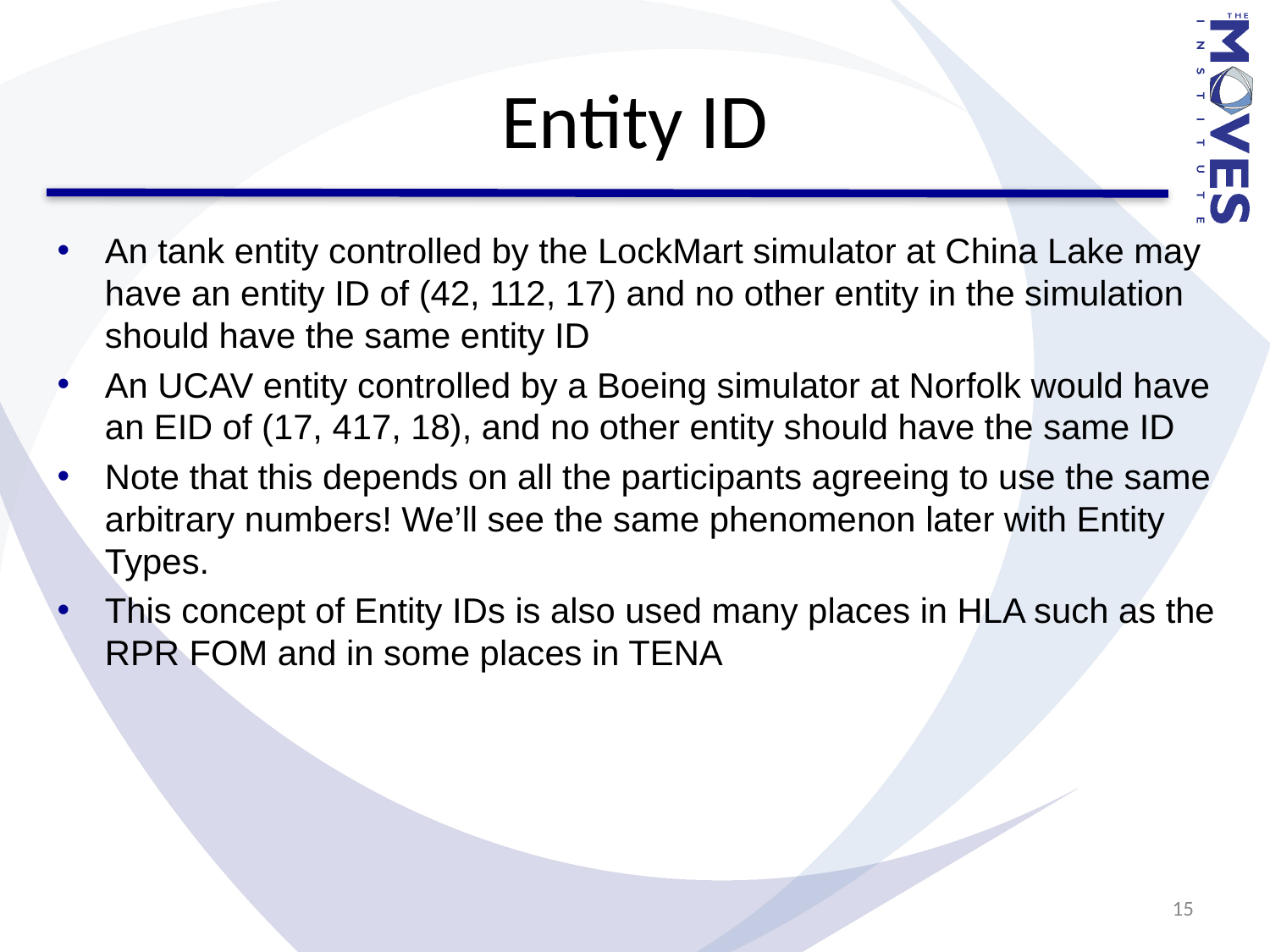

# Entity ID
An tank entity controlled by the LockMart simulator at China Lake may have an entity ID of (42, 112, 17) and no other entity in the simulation should have the same entity ID
An UCAV entity controlled by a Boeing simulator at Norfolk would have an EID of (17, 417, 18), and no other entity should have the same ID
Note that this depends on all the participants agreeing to use the same arbitrary numbers! We’ll see the same phenomenon later with Entity Types.
This concept of Entity IDs is also used many places in HLA such as the RPR FOM and in some places in TENA

15